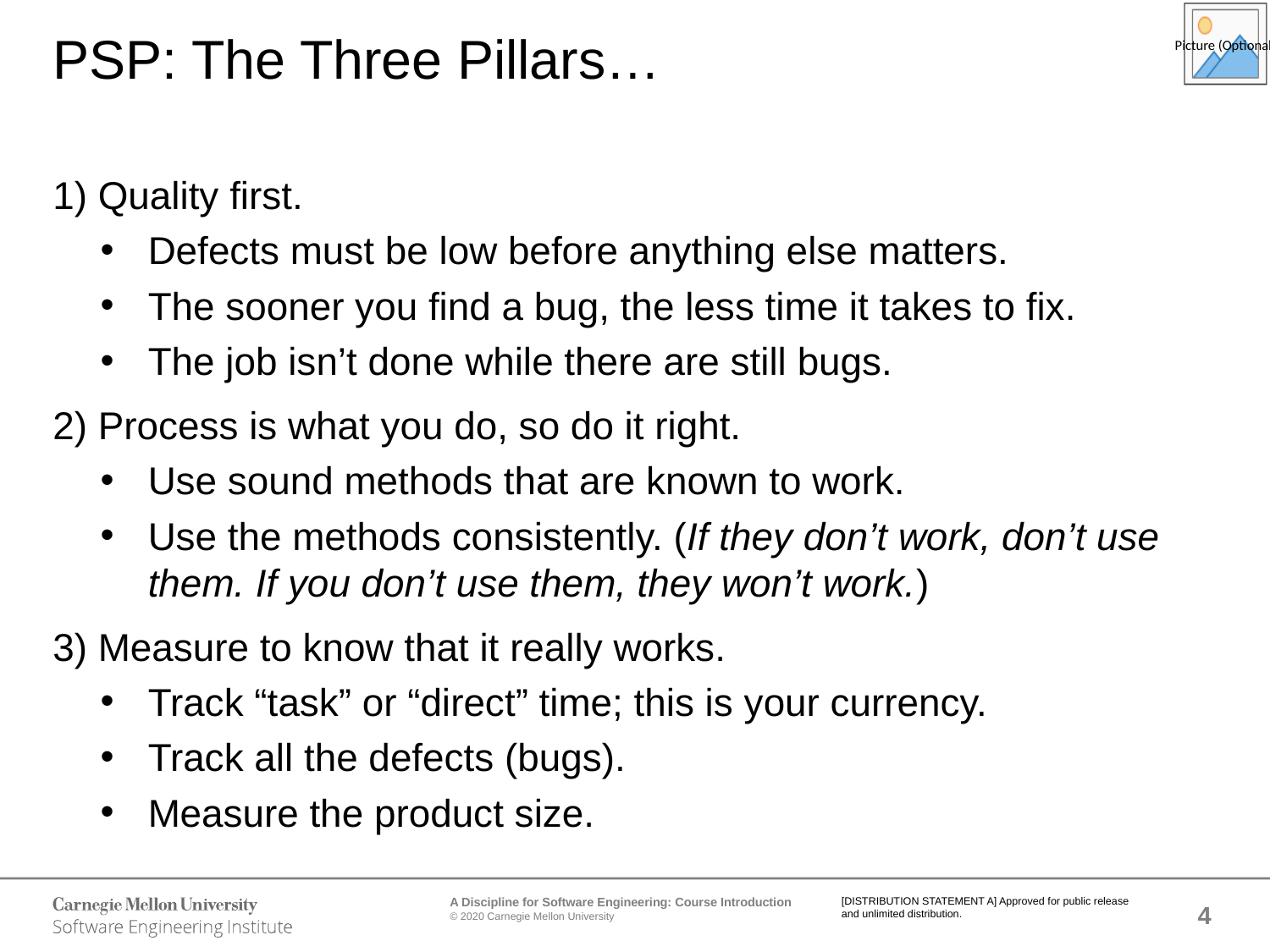

# PSP: The Three Pillars…
1) Quality first.
Defects must be low before anything else matters.
The sooner you find a bug, the less time it takes to fix.
The job isn’t done while there are still bugs.
2) Process is what you do, so do it right.
Use sound methods that are known to work.
Use the methods consistently. (If they don’t work, don’t use them. If you don’t use them, they won’t work.)
3) Measure to know that it really works.
Track “task” or “direct” time; this is your currency.
Track all the defects (bugs).
Measure the product size.